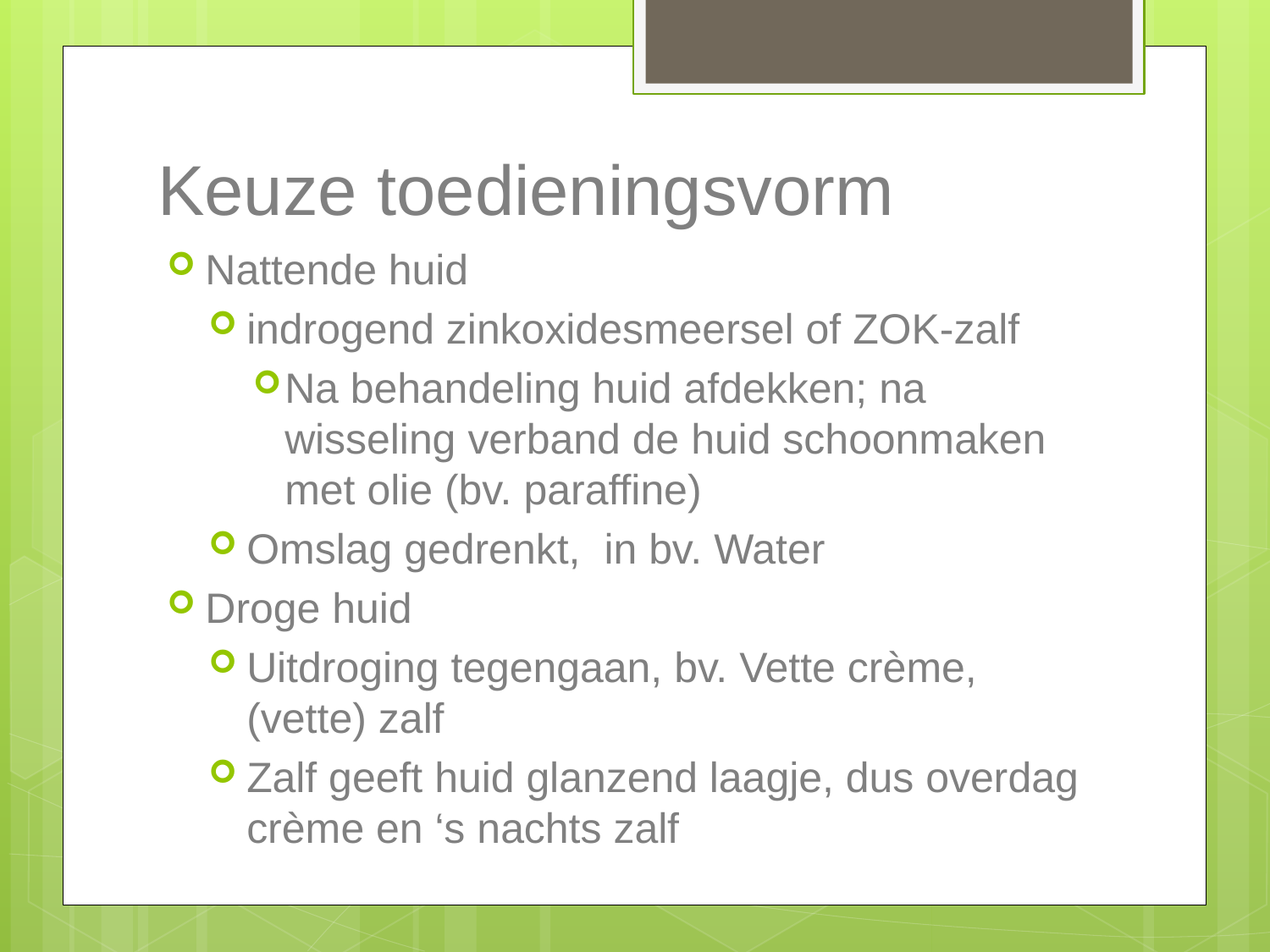

# Keuze toedieningsvorm
Nattende huid
indrogend zinkoxidesmeersel of ZOK-zalf
Na behandeling huid afdekken; na wisseling verband de huid schoonmaken met olie (bv. paraffine)
Omslag gedrenkt,  in bv. Water
Droge huid
Uitdroging tegengaan, bv. Vette crème, (vette) zalf
Zalf geeft huid glanzend laagje, dus overdag crème en ‘s nachts zalf